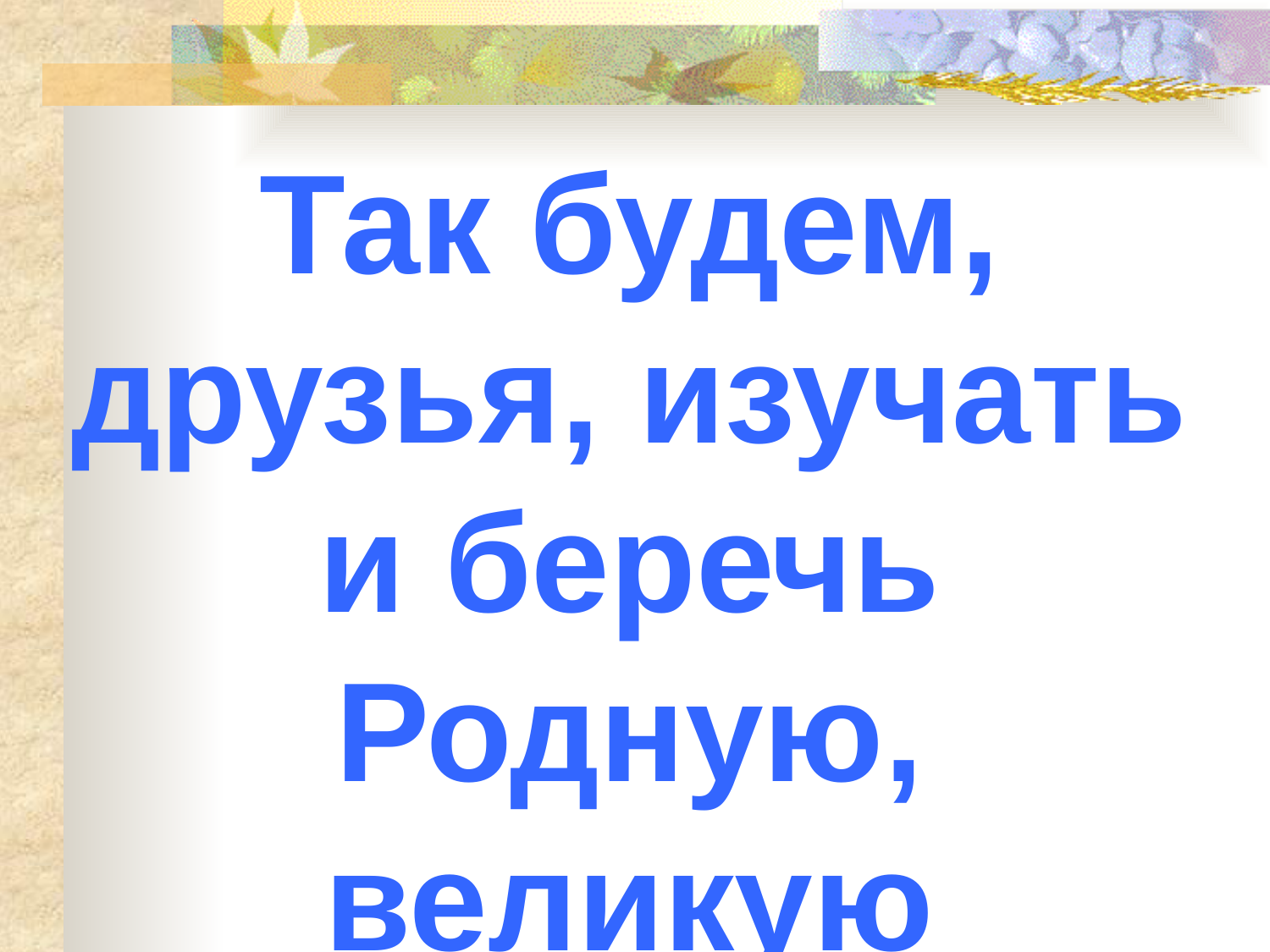

Так будем, друзья, изучать и беречь
Родную, великую русскую речь.